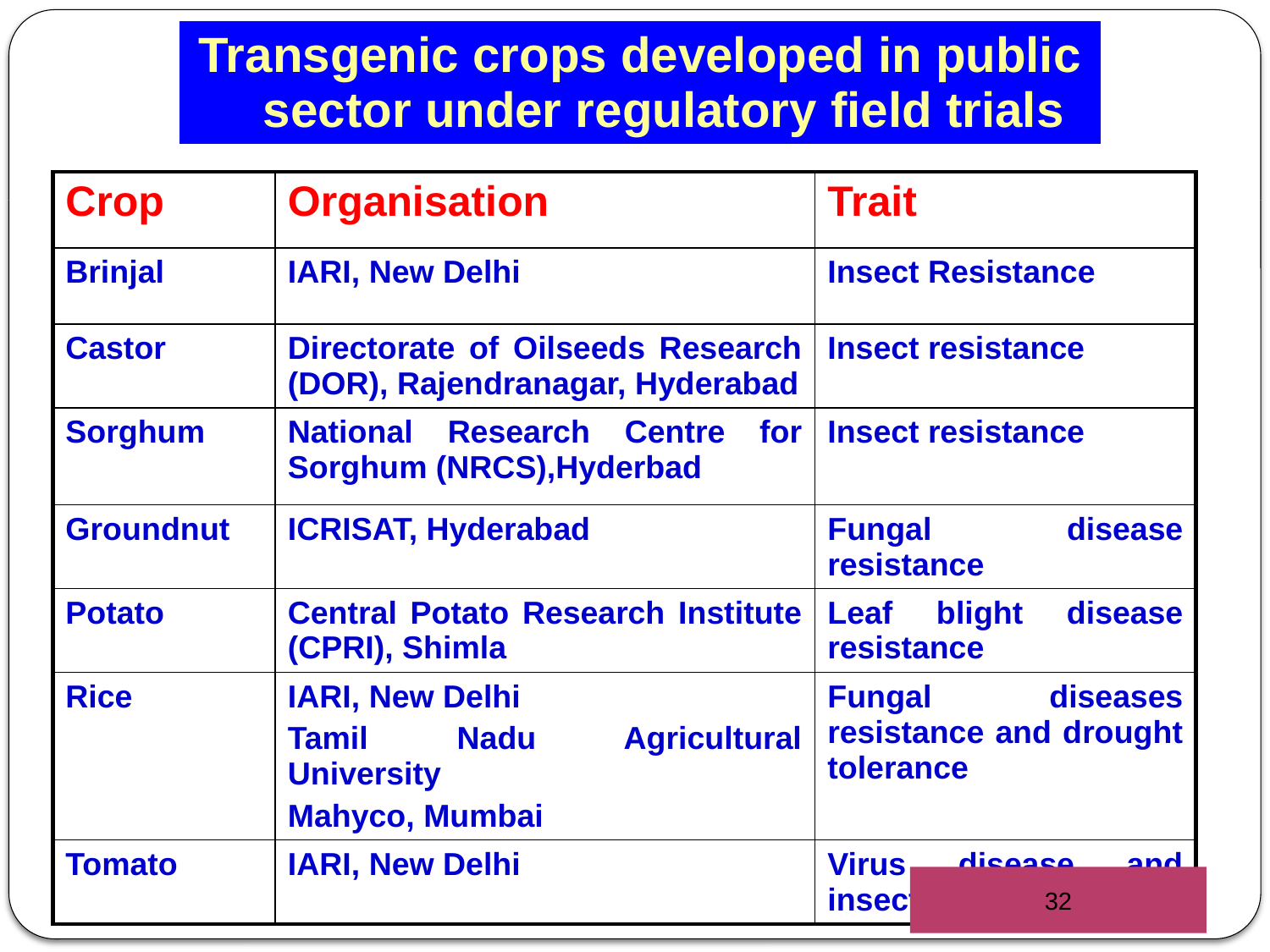

| Transgenic crops developed in public sector under regulatory field trials |
| --- |
|  |
| Crop | Organisation | Trait |
| --- | --- | --- |
| Brinjal | IARI, New Delhi | Insect Resistance |
| Castor | Directorate of Oilseeds Research (DOR), Rajendranagar, Hyderabad | Insect resistance |
| Sorghum | National Research Centre for Sorghum (NRCS),Hyderbad | Insect resistance |
| Groundnut | ICRISAT, Hyderabad | Fungal disease resistance |
| Potato | Central Potato Research Institute (CPRI), Shimla | Leaf blight disease resistance |
| Rice | IARI, New Delhi Tamil Nadu Agricultural University Mahyco, Mumbai | Fungal diseases resistance and drought tolerance |
| Tomato | IARI, New Delhi | Virus disease and insect resistance |

32